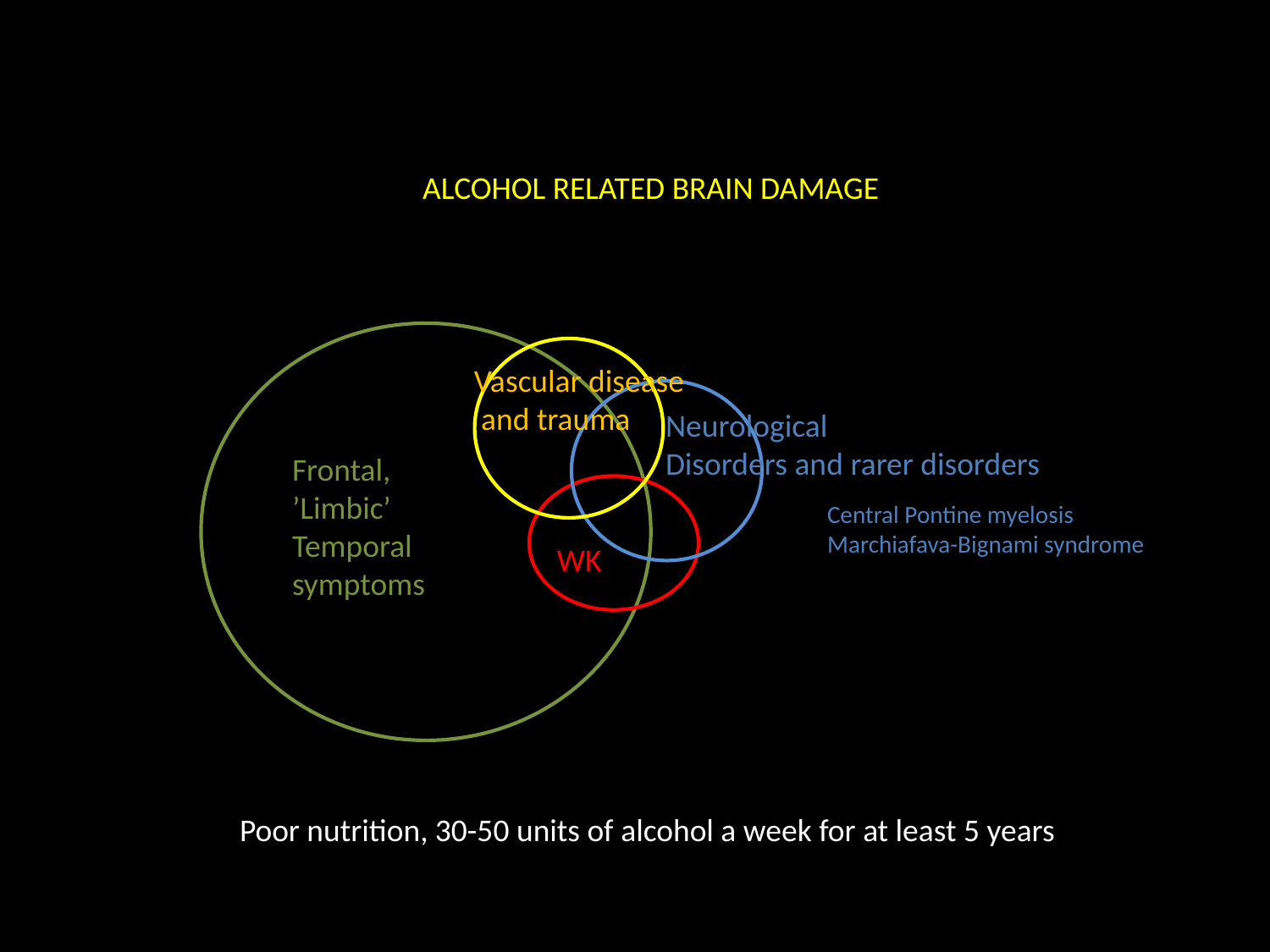

ALCOHOL RELATED BRAIN DAMAGE

Vascular disease
 and trauma

Neurological
Disorders and rarer disorders
Frontal,
’Limbic’
Temporal
symptoms

Central Pontine myelosis
Marchiafava-Bignami syndrome
WK
Poor nutrition, 30-50 units of alcohol a week for at least 5 years